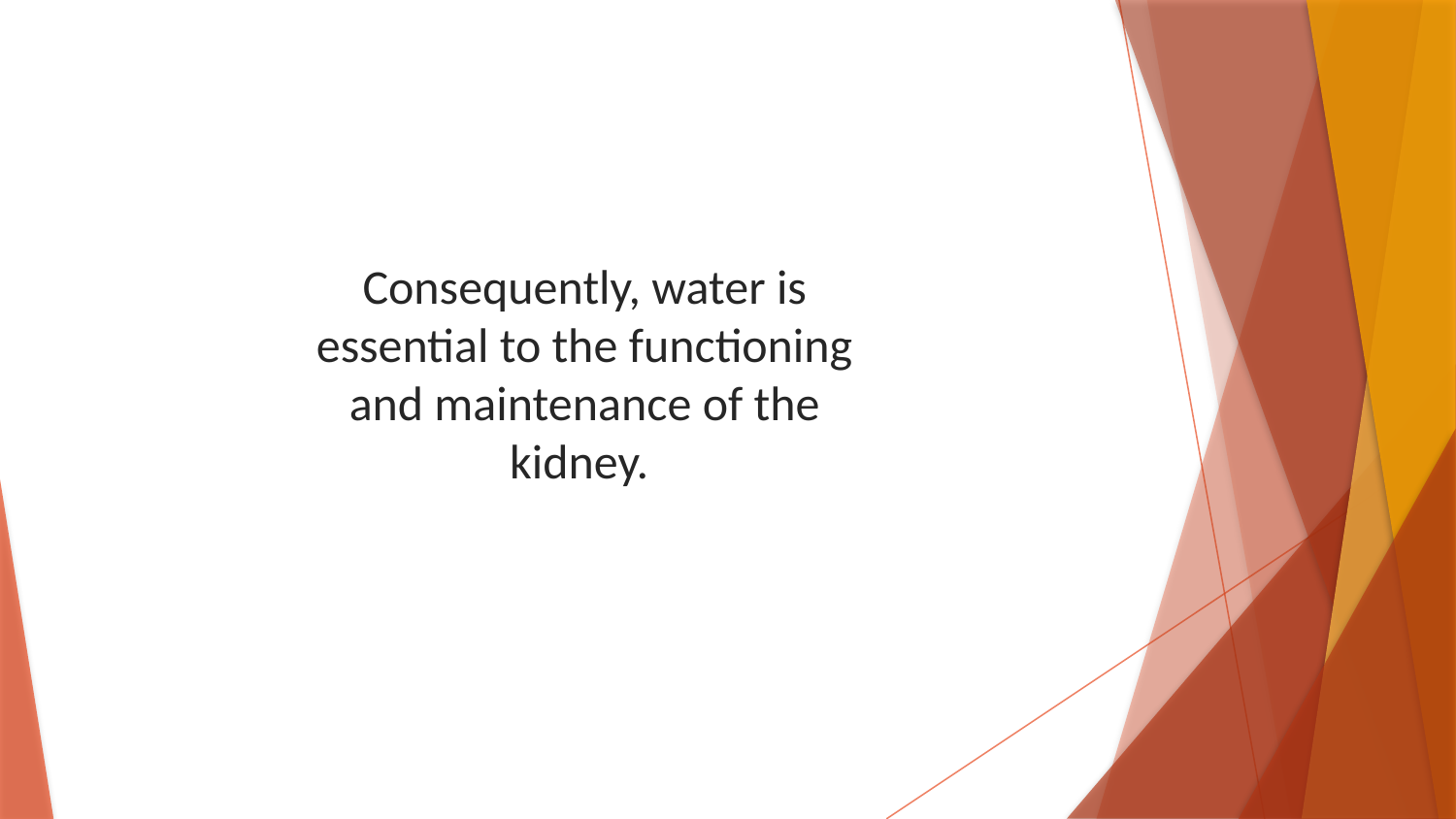

Consequently, water is essential to the functioning and maintenance of the kidney.